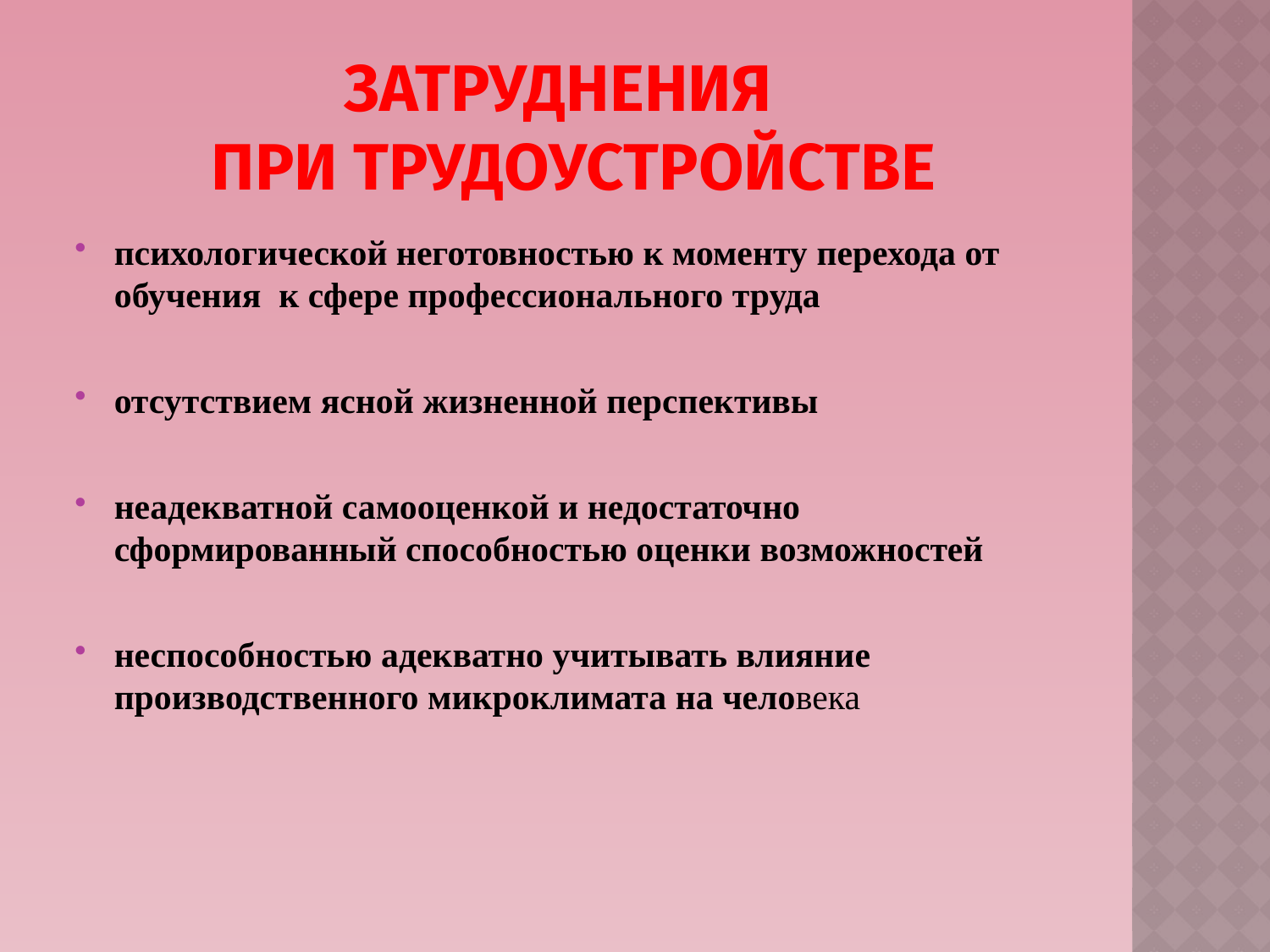

# Затруднения при трудоустройстве
психологической неготовностью к моменту перехода от обучения  к сфере профессионального труда

отсутствием ясной жизненной перспективы

неадекватной самооценкой и недостаточно сформированный способностью оценки возможностей

неспособностью адекватно учитывать влияние производственного микроклимата на человека